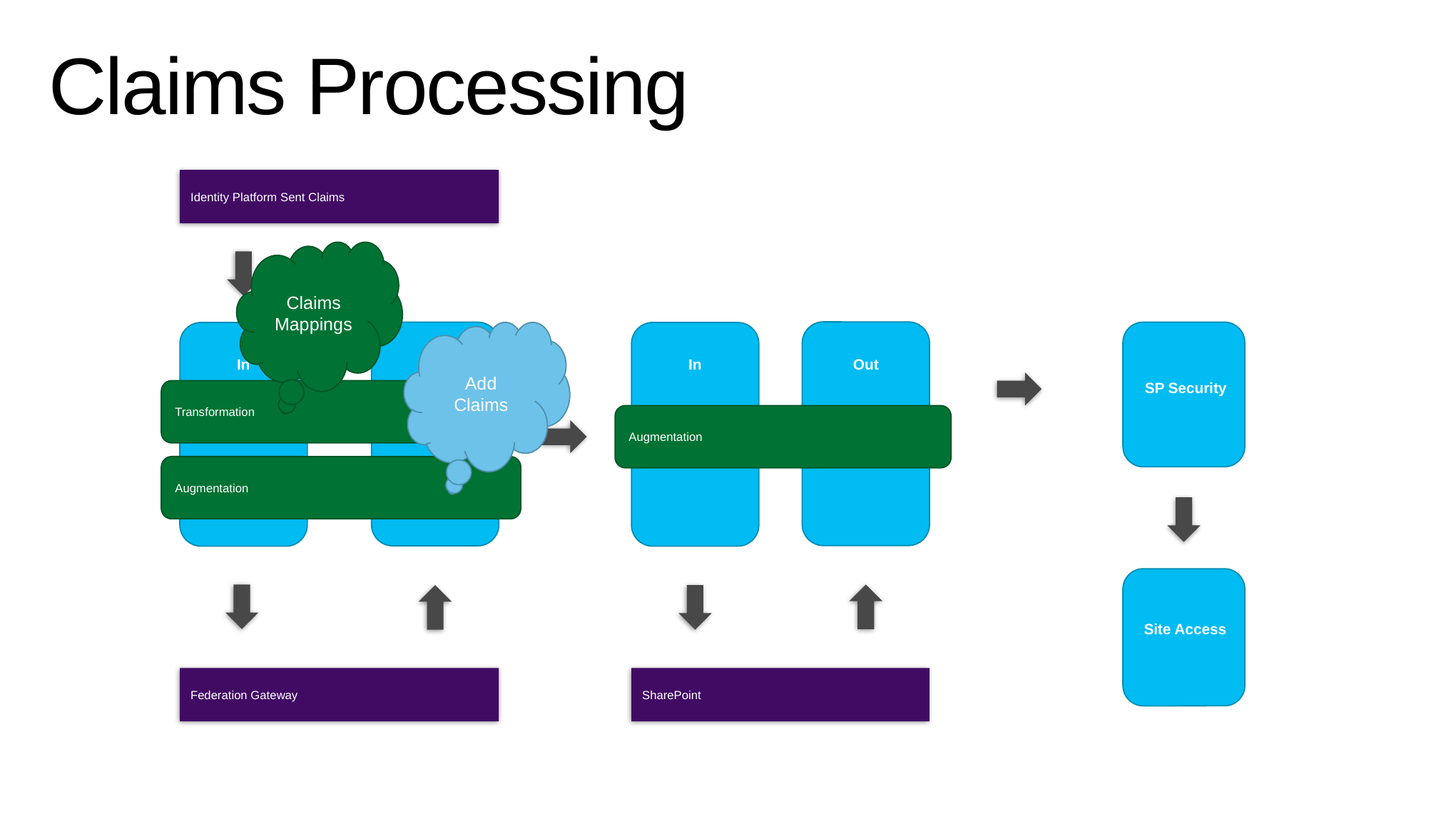

# Claims Processing
Identity Platform Sent Claims
Claims Mappings

Add Claims

Out
Out
In
In

SP Security
Transformation
Augmentation

Augmentation

Site Access
Federation Gateway
SharePoint